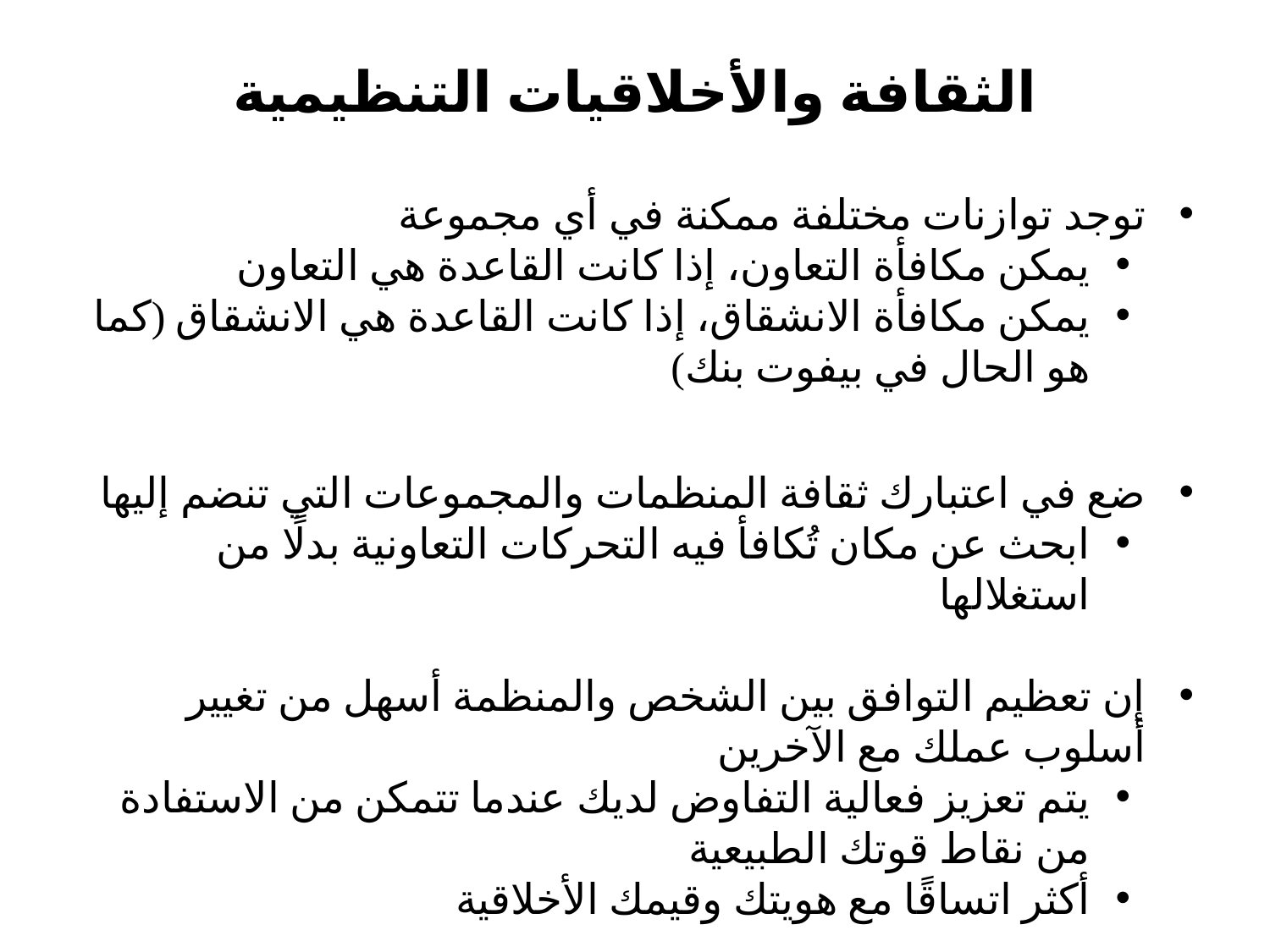

# الثقافة والأخلاقيات التنظيمية
توجد توازنات مختلفة ممكنة في أي مجموعة
يمكن مكافأة التعاون، إذا كانت القاعدة هي التعاون
يمكن مكافأة الانشقاق، إذا كانت القاعدة هي الانشقاق (كما هو الحال في بيفوت بنك)

ضع في اعتبارك ثقافة المنظمات والمجموعات التي تنضم إليها
ابحث عن مكان تُكافأ فيه التحركات التعاونية بدلًا من استغلالها

إن تعظيم التوافق بين الشخص والمنظمة أسهل من تغيير أسلوب عملك مع الآخرين
يتم تعزيز فعالية التفاوض لديك عندما تتمكن من الاستفادة من نقاط قوتك الطبيعية
أكثر اتساقًا مع هويتك وقيمك الأخلاقية